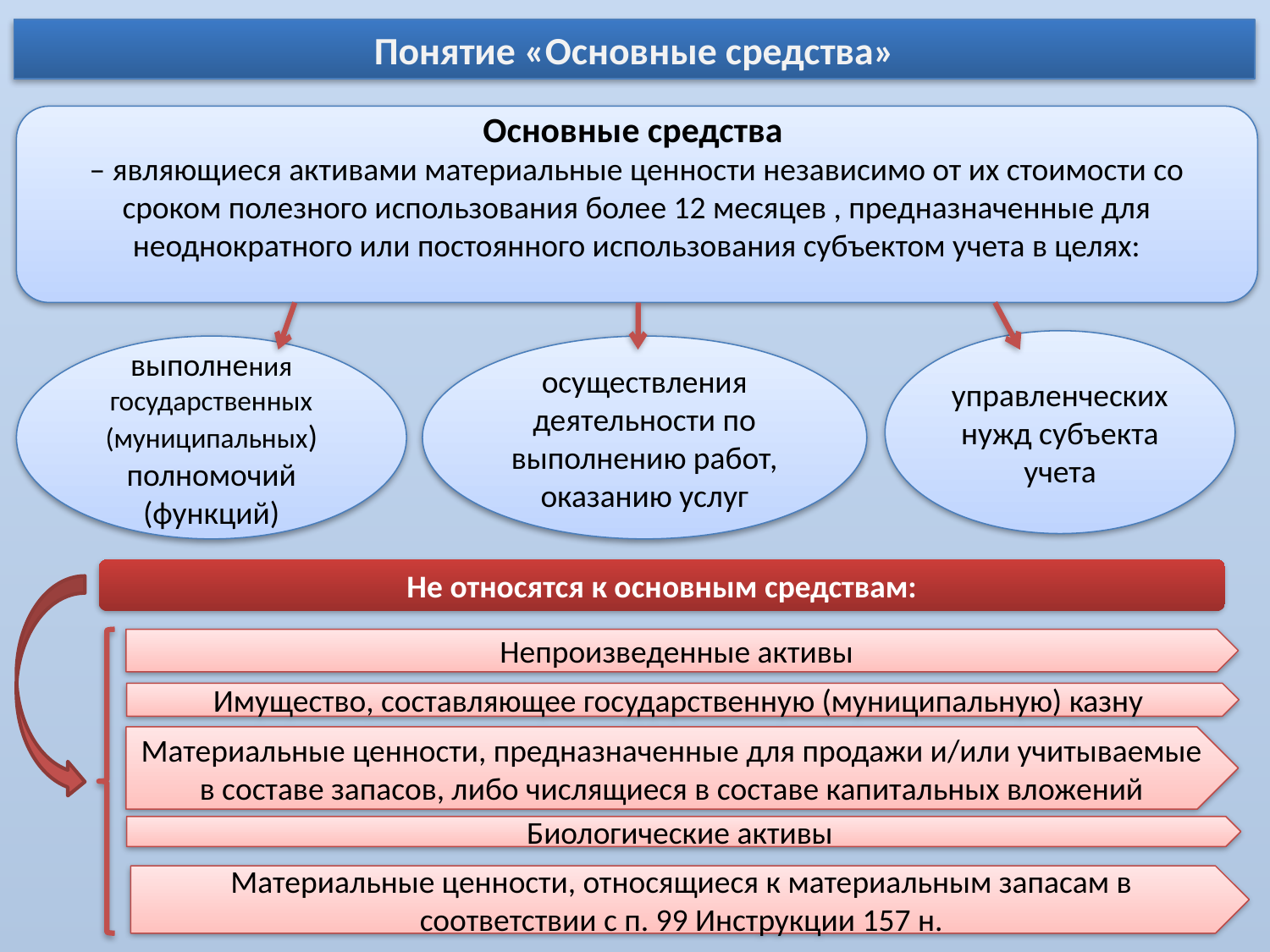

Понятие «Основные средства»

Основные средства
– являющиеся активами материальные ценности независимо от их стоимости со сроком полезного использования более 12 месяцев , предназначенные для неоднократного или постоянного использования субъектом учета в целях:

управленческих нужд субъекта учета
выполнения государственных (муниципальных) полномочий (функций)
осуществления деятельности по выполнению работ, оказанию услуг
Не относятся к основным средствам:

Непроизведенные активы
Имущество, составляющее государственную (муниципальную) казну
Материальные ценности, предназначенные для продажи и/или учитываемые в составе запасов, либо числящиеся в составе капитальных вложений
Биологические активы
Материальные ценности, относящиеся к материальным запасам в соответствии с п. 99 Инструкции 157 н.
3